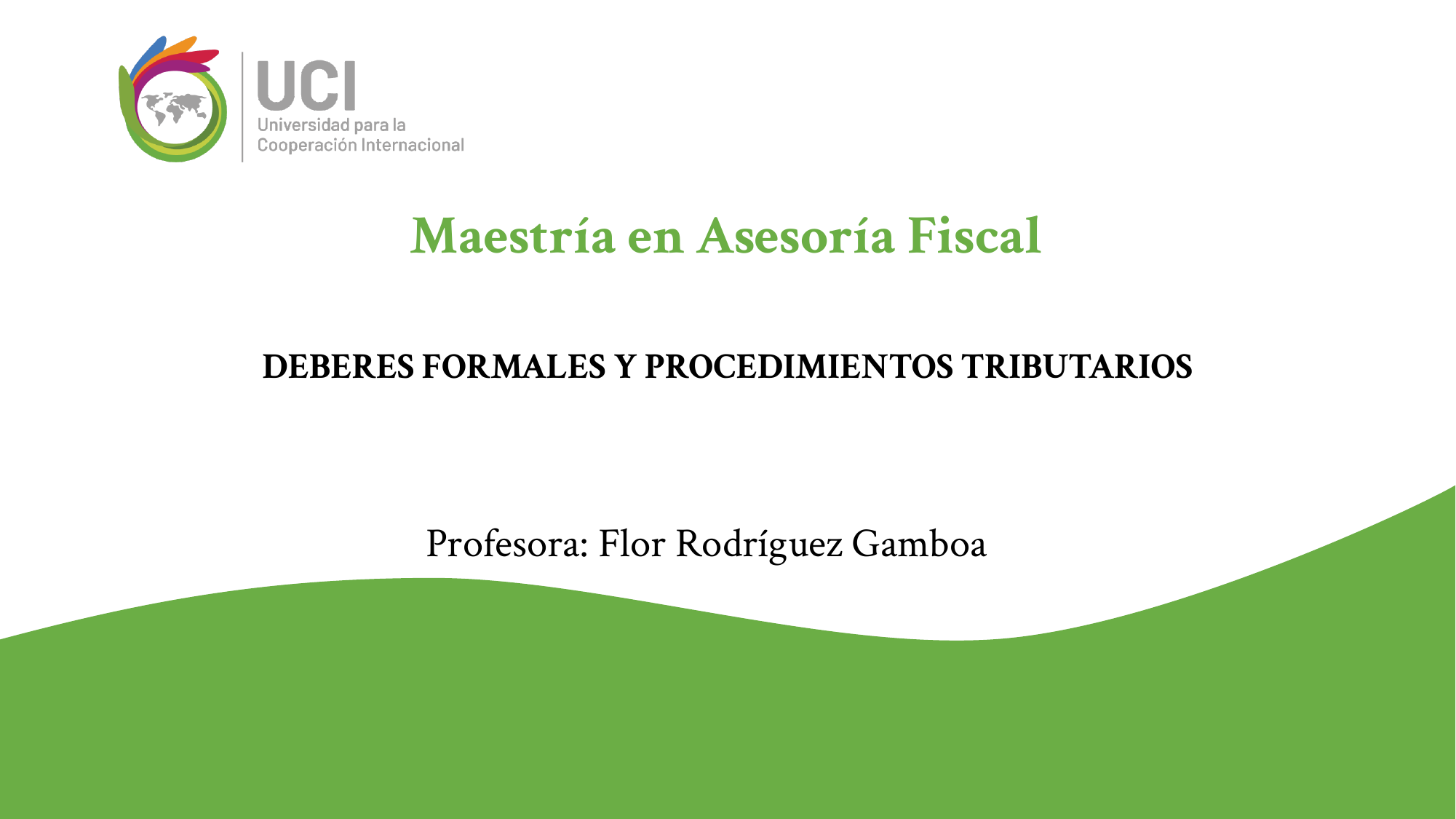

# Maestría en Asesoría Fiscal
DEBERES FORMALES Y PROCEDIMIENTOS TRIBUTARIOS

Profesora: Flor Rodríguez Gamboa